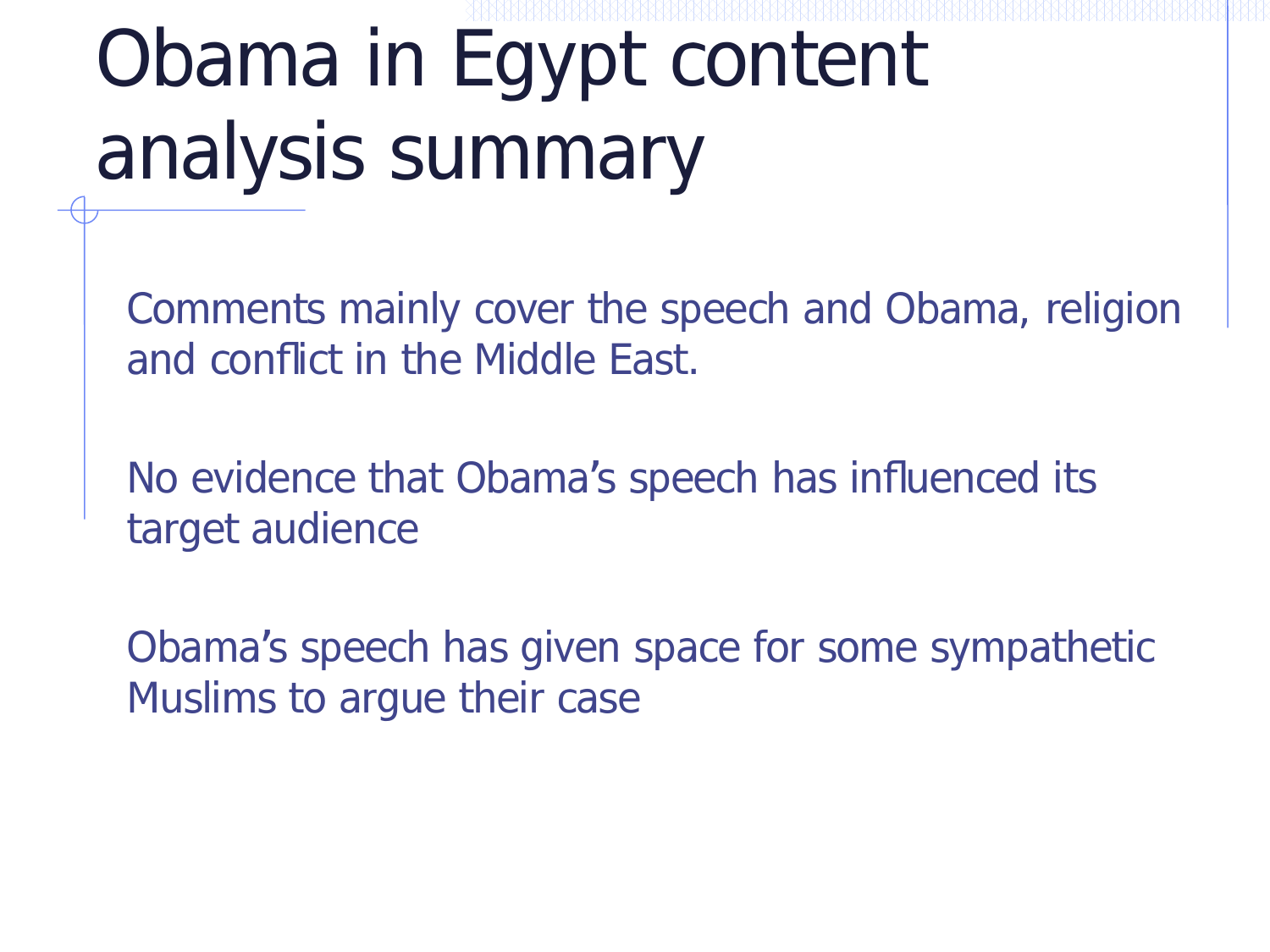

# Obama in Egypt content analysis summary

Comments mainly cover the speech and Obama, religion and conflict in the Middle East.

No evidence that Obama’s speech has influenced its target audience

Obama’s speech has given space for some sympathetic Muslims to argue their case